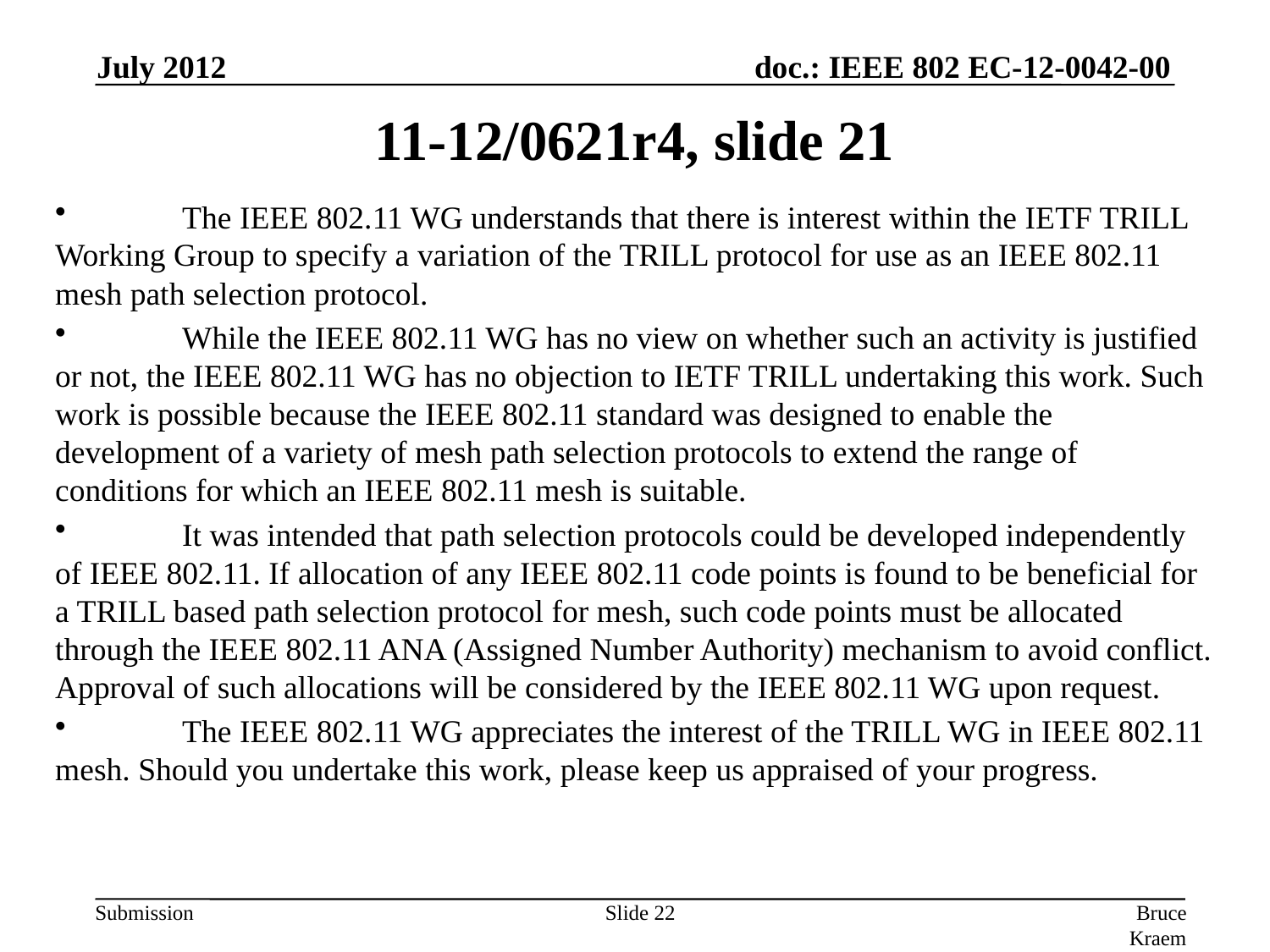

July 2012
# 11-12/0621r4, slide 21
	The IEEE 802.11 WG understands that there is interest within the IETF TRILL Working Group to specify a variation of the TRILL protocol for use as an IEEE 802.11 mesh path selection protocol.
	While the IEEE 802.11 WG has no view on whether such an activity is justified or not, the IEEE 802.11 WG has no objection to IETF TRILL undertaking this work. Such work is possible because the IEEE 802.11 standard was designed to enable the development of a variety of mesh path selection protocols to extend the range of conditions for which an IEEE 802.11 mesh is suitable.
	It was intended that path selection protocols could be developed independently of IEEE 802.11. If allocation of any IEEE 802.11 code points is found to be beneficial for a TRILL based path selection protocol for mesh, such code points must be allocated through the IEEE 802.11 ANA (Assigned Number Authority) mechanism to avoid conflict. Approval of such allocations will be considered by the IEEE 802.11 WG upon request.
	The IEEE 802.11 WG appreciates the interest of the TRILL WG in IEEE 802.11 mesh. Should you undertake this work, please keep us appraised of your progress.
Slide 22
Bruce Kraemer,  Marvell